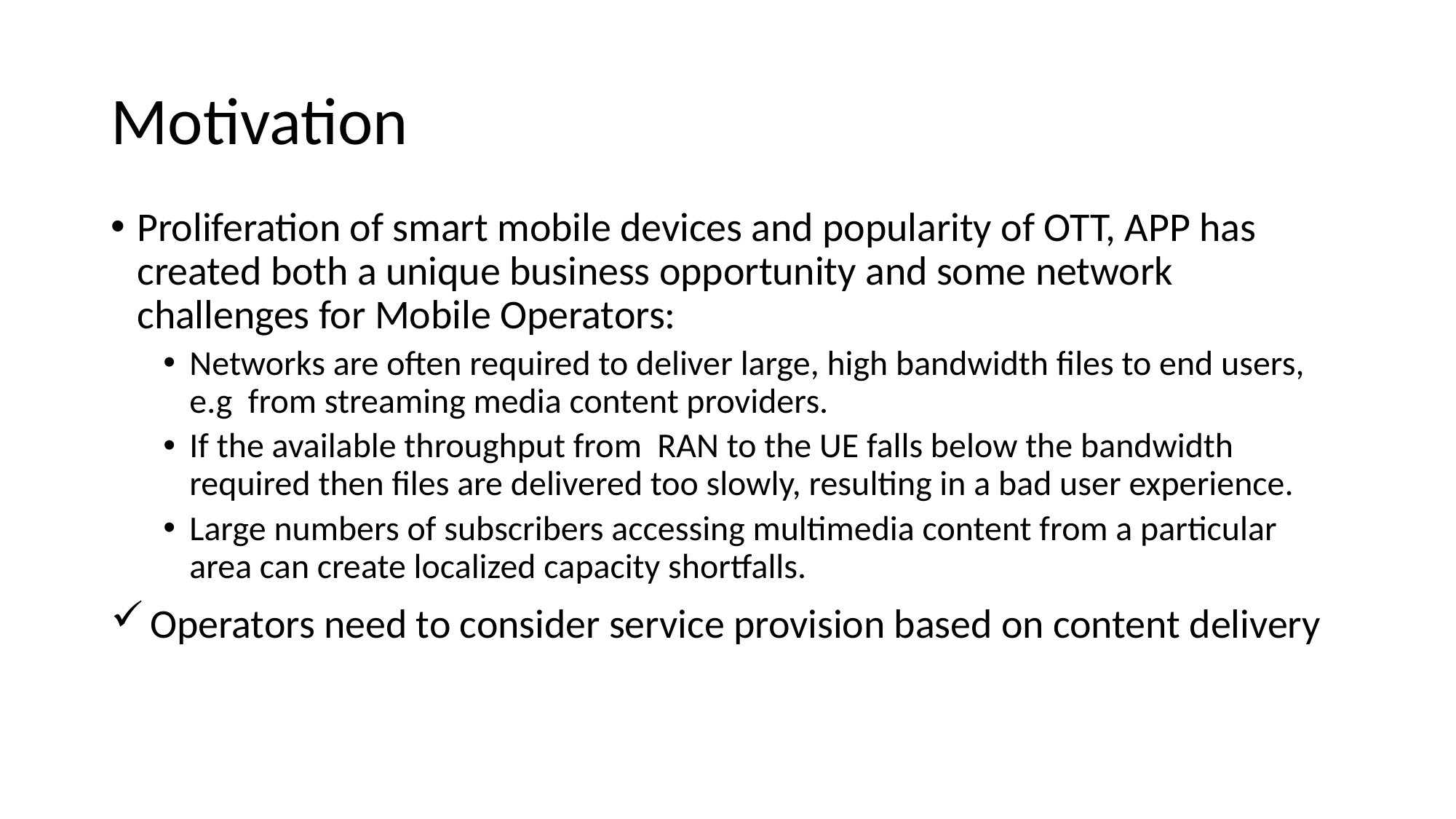

# Motivation
Proliferation of smart mobile devices and popularity of OTT, APP has created both a unique business opportunity and some network challenges for Mobile Operators:
Networks are often required to deliver large, high bandwidth files to end users, e.g  from streaming media content providers.
If the available throughput from  RAN to the UE falls below the bandwidth required then files are delivered too slowly, resulting in a bad user experience.
Large numbers of subscribers accessing multimedia content from a particular area can create localized capacity shortfalls.
Operators need to consider service provision based on content delivery